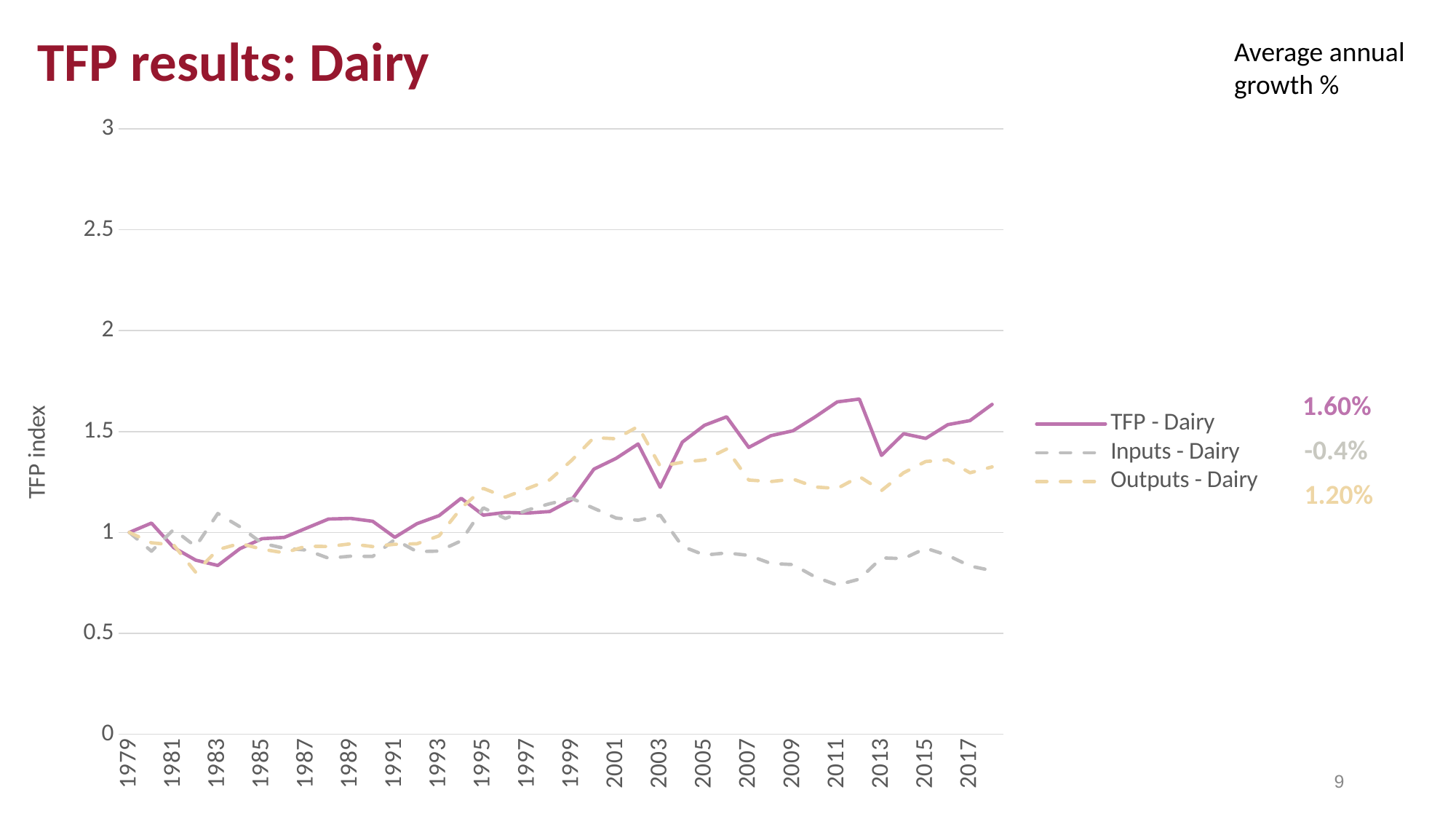

TFP results: Dairy
Average annual growth %

### Chart

| Category | TFP - Dairy  | Inputs - Dairy | Outputs - Dairy |
|---|---|---|---|
| 1979 | 1.0 | 1.0 | 1.0 |
| 1980 | 1.0461 | 0.90689 | 0.9487 |
| 1981 | 0.92501 | 1.01419 | 0.93814 |
| 1982 | 0.86263 | 0.93018 | 0.8024 |
| 1983 | 0.83611 | 1.09372 | 0.91448 |
| 1984 | 0.91945 | 1.02795 | 0.94515 |
| 1985 | 0.96895 | 0.94635 | 0.91697 |
| 1986 | 0.97531 | 0.92154 | 0.89879 |
| 1987 | 1.02093 | 0.91272 | 0.93182 |
| 1988 | 1.06614 | 0.87246 | 0.93017 |
| 1989 | 1.06941 | 0.88218 | 0.94341 |
| 1990 | 1.05517 | 0.88117 | 0.92978 |
| 1991 | 0.97569 | 0.96461 | 0.94116 |
| 1992 | 1.0431 | 0.90469 | 0.94369 |
| 1993 | 1.08304 | 0.90762 | 0.98299 |
| 1994 | 1.16912 | 0.95845 | 1.12055 |
| 1995 | 1.0857 | 1.12187 | 1.21801 |
| 1996 | 1.09901 | 1.0692 | 1.17507 |
| 1997 | 1.09576 | 1.11098 | 1.21736 |
| 1998 | 1.10352 | 1.14203 | 1.26026 |
| 1999 | 1.16212 | 1.16839 | 1.3578 |
| 2000 | 1.31349 | 1.11918 | 1.47003 |
| 2001 | 1.36674 | 1.07117 | 1.46401 |
| 2002 | 1.43851 | 1.06031 | 1.52527 |
| 2003 | 1.22369 | 1.08493 | 1.32761 |
| 2004 | 1.44768 | 0.93081 | 1.3475 |
| 2005 | 1.53093 | 0.88771 | 1.35902 |
| 2006 | 1.57296 | 0.89841 | 1.41316 |
| 2007 | 1.4213 | 0.88613 | 1.25946 |
| 2008 | 1.47949 | 0.84619 | 1.25193 |
| 2009 | 1.50371 | 0.84067 | 1.26413 |
| 2010 | 1.57231 | 0.77923 | 1.22519 |
| 2011 | 1.64677 | 0.73926 | 1.21739 |
| 2012 | 1.661 | 0.76864 | 1.2767 |
| 2013 | 1.38163 | 0.87384 | 1.20732 |
| 2014 | 1.48916 | 0.87001 | 1.29559 |
| 2015 | 1.46582 | 0.92194 | 1.3514 |
| 2016 | 1.53425 | 0.88598 | 1.35932 |
| 2017 | 1.5542 | 0.83354 | 1.29548 |
| 2018 | 1.63458 | 0.81034 | 1.32456 |
1.60%
-0.4%
1.20%
9